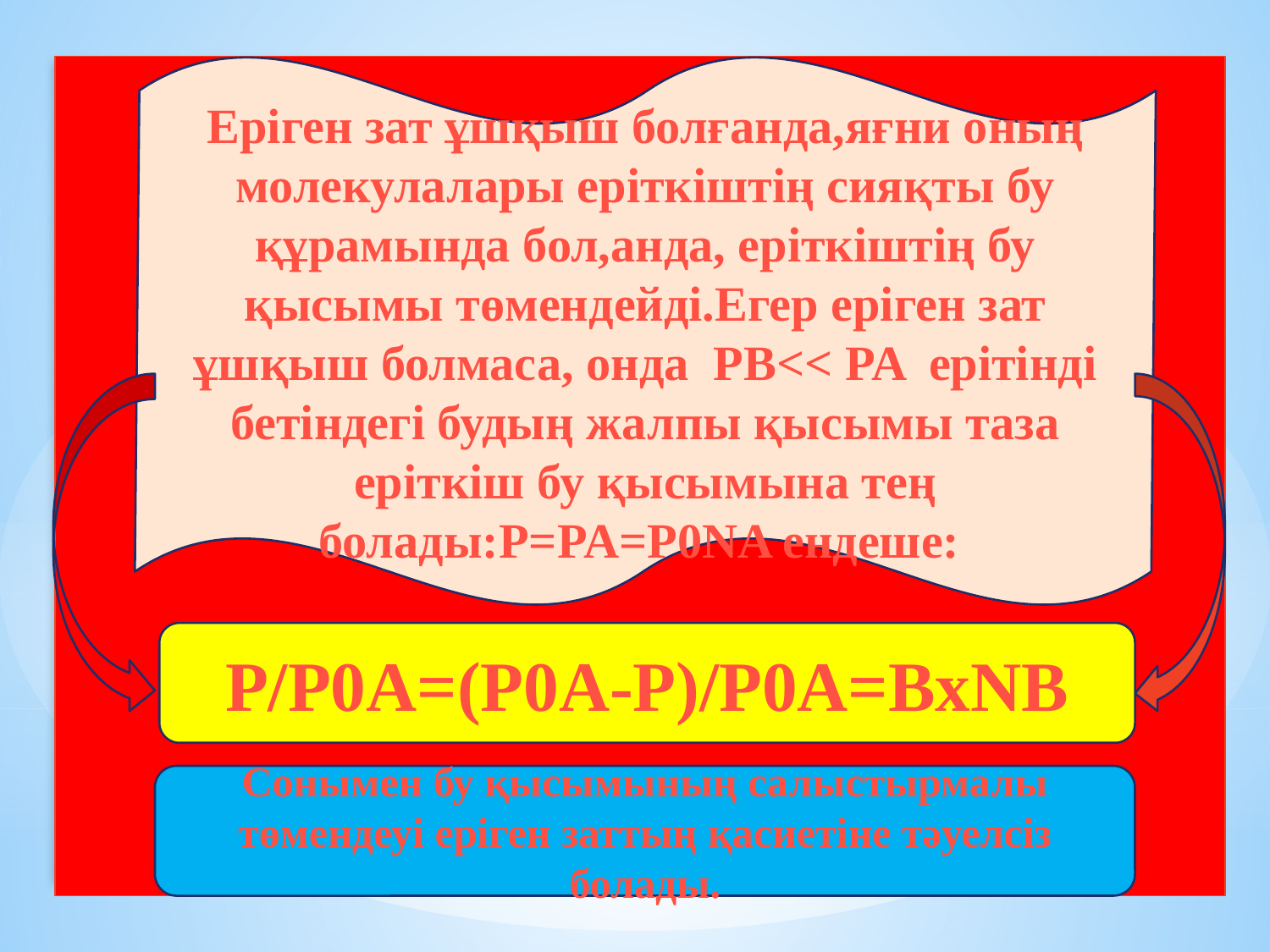

Еріген зат ұшқыш болғанда,яғни оның молекулалары еріткіштің сияқты бу құрамында бол,анда, еріткіштің бу қысымы төмендейді.Егер еріген зат ұшқыш болмаса, онда  PB<< PA  ерітінді бетіндегі будың жалпы қысымы таза еріткіш бу қысымына тең болады:P=PA=P0NA ендеше:

 P/P0A=(P0A-P)/P0A=BxNB
Сонымен бу қысымының салыстырмалы төмендеуі еріген заттың қасиетіне тәуелсіз болады.